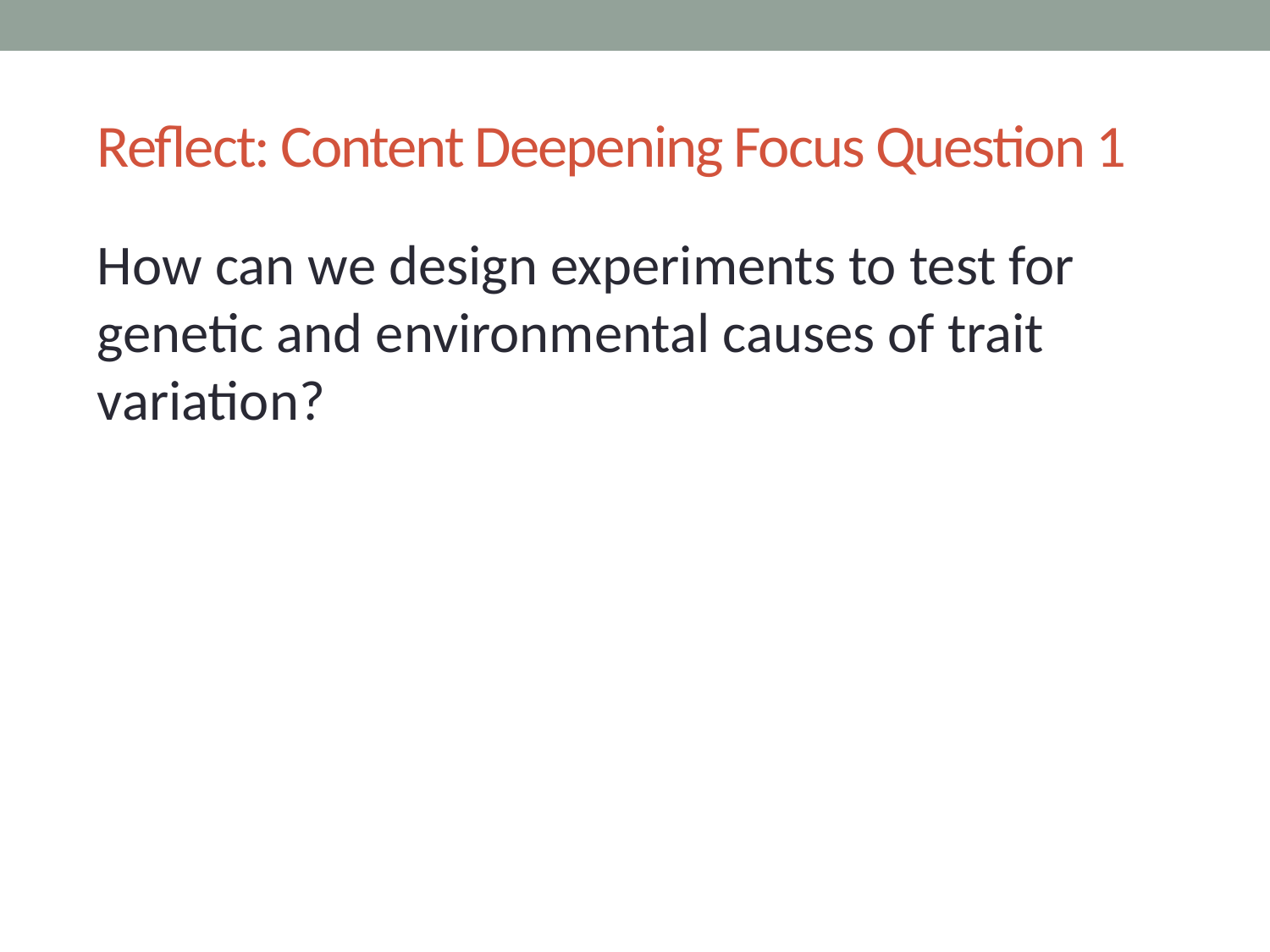

# Reflect: Content Deepening Focus Question 1
How can we design experiments to test for genetic and environmental causes of trait variation?